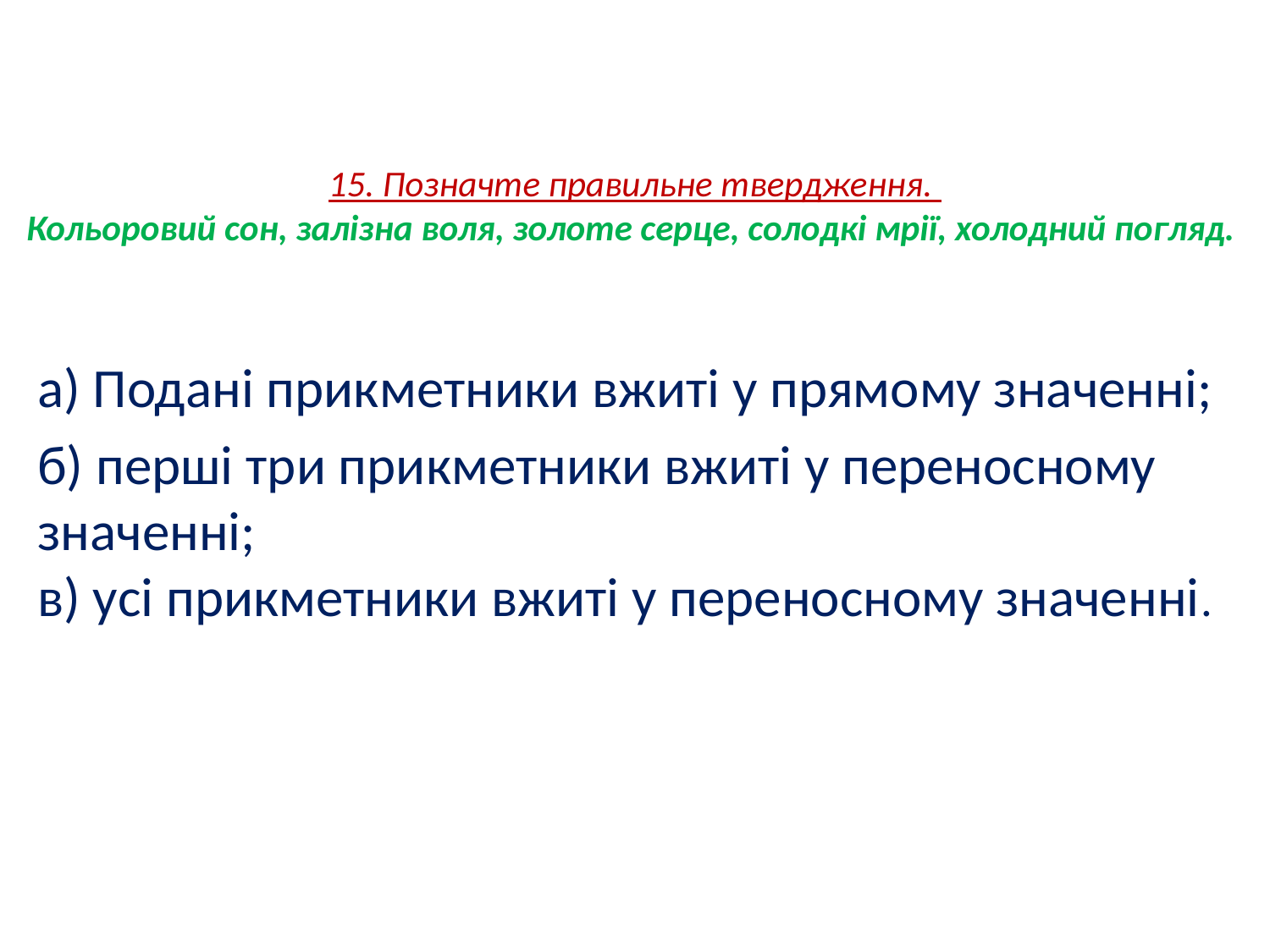

# 15. Позначте правильне твердження.  Кольоровий сон, залізна воля, золоте серце, солодкі мрії, холодний погляд.
а) Подані прикметники вжиті у прямому значенні;
б) перші три прикметники вжиті у переносному значенні; 
в) усі прикметники вжиті у переносному значенні.